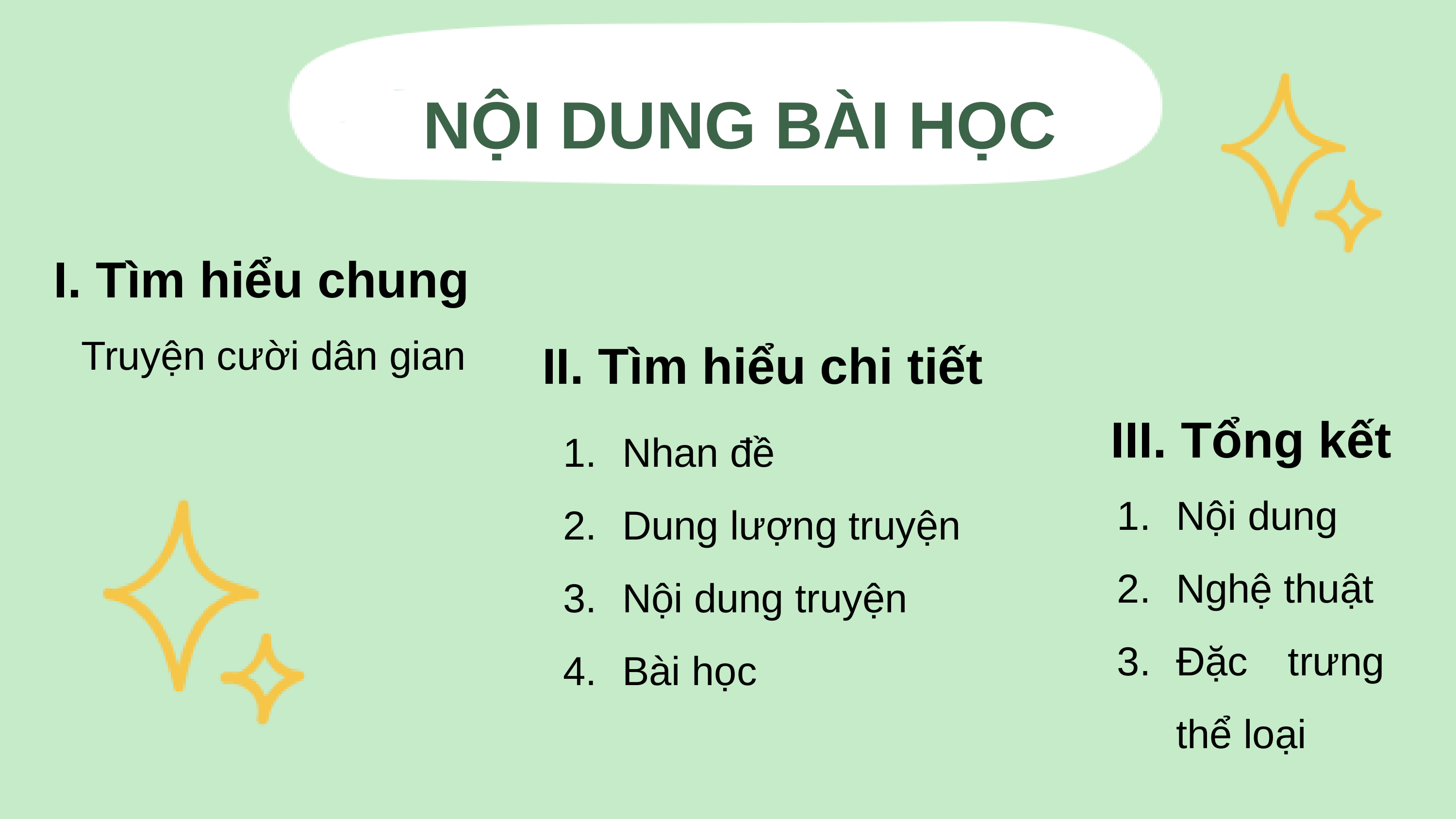

NỘI DUNG BÀI HỌC

I. Tìm hiểu chung
Truyện cười dân gian
II. Tìm hiểu chi tiết
Nhan đề
Dung lượng truyện
Nội dung truyện
Bài học
III. Tổng kết
Nội dung
Nghệ thuật
Đặc trưng thể loại